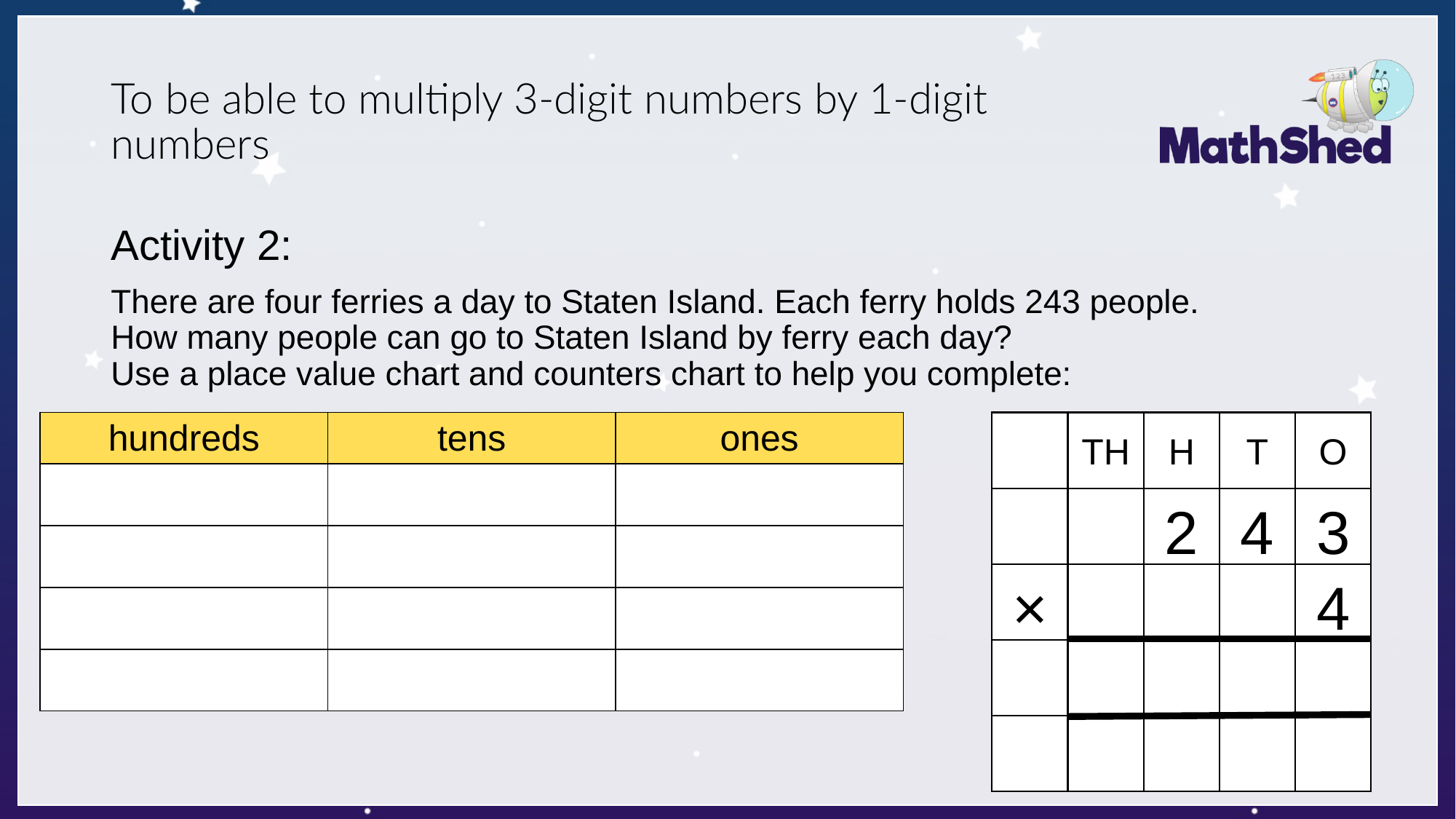

# To be able to multiply 3-digit numbers by 1-digit numbers
Activity 2:
There are four ferries a day to Staten Island. Each ferry holds 243 people.
How many people can go to Staten Island by ferry each day?
Use a place value chart and counters chart to help you complete:

| hundreds | tens | ones |
| --- | --- | --- |
|  |  |  |
|  |  |  |
|  |  |  |
|  |  |  |

TH
H
T
O

2
4
3
×

4